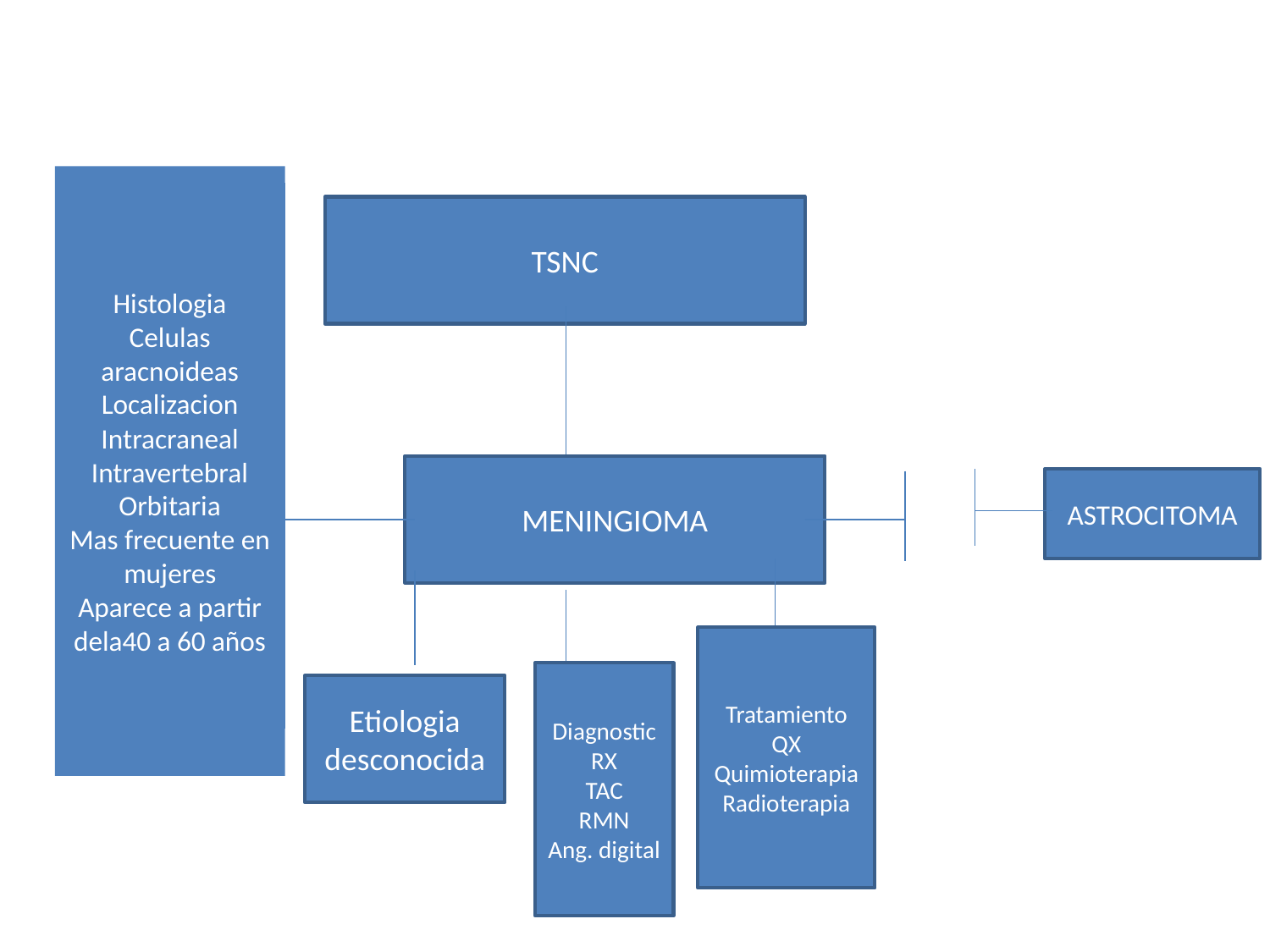

Histologia
Celulas aracnoideas
Localizacion
Intracraneal
Intravertebral
Orbitaria
Mas frecuente en mujeres
Aparece a partir dela40 a 60 años
TSNC
MENINGIOMA
ASTROCITOMA
Tratamiento
QX
Quimioterapia
Radioterapia
Diagnostic
RX
TAC
RMN
Ang. digital
Etiologia
desconocida